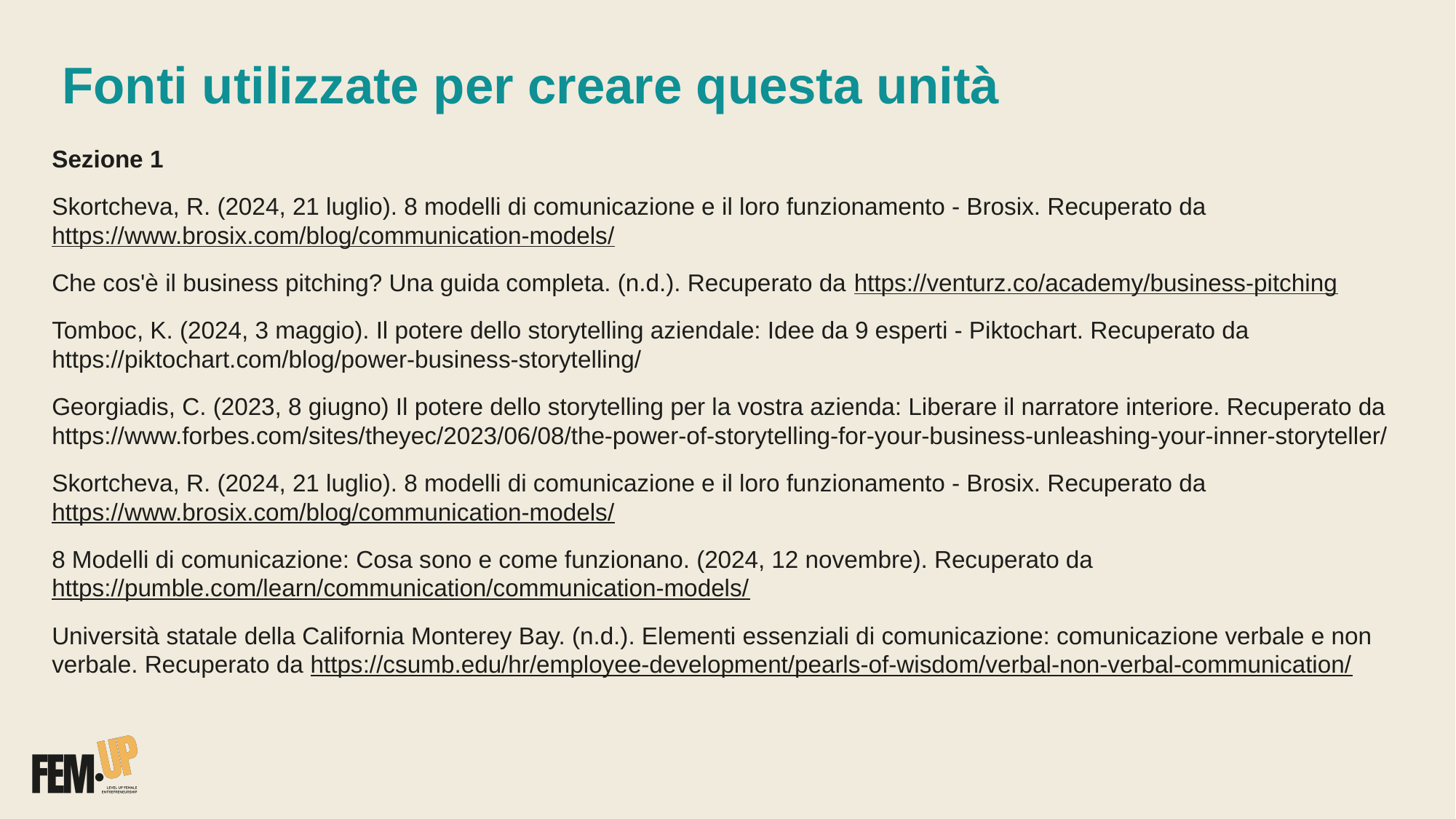

# Fonti utilizzate per creare questa unità
Sezione 1
Skortcheva, R. (2024, 21 luglio). 8 modelli di comunicazione e il loro funzionamento - Brosix. Recuperato da https://www.brosix.com/blog/communication-models/
Che cos'è il business pitching? Una guida completa. (n.d.). Recuperato da https://venturz.co/academy/business-pitching
Tomboc, K. (2024, 3 maggio). Il potere dello storytelling aziendale: Idee da 9 esperti - Piktochart. Recuperato da https://piktochart.com/blog/power-business-storytelling/
Georgiadis, C. (2023, 8 giugno) Il potere dello storytelling per la vostra azienda: Liberare il narratore interiore. Recuperato da https://www.forbes.com/sites/theyec/2023/06/08/the-power-of-storytelling-for-your-business-unleashing-your-inner-storyteller/
Skortcheva, R. (2024, 21 luglio). 8 modelli di comunicazione e il loro funzionamento - Brosix. Recuperato da https://www.brosix.com/blog/communication-models/
8 Modelli di comunicazione: Cosa sono e come funzionano. (2024, 12 novembre). Recuperato da https://pumble.com/learn/communication/communication-models/
Università statale della California Monterey Bay. (n.d.). Elementi essenziali di comunicazione: comunicazione verbale e non verbale. Recuperato da https://csumb.edu/hr/employee-development/pearls-of-wisdom/verbal-non-verbal-communication/